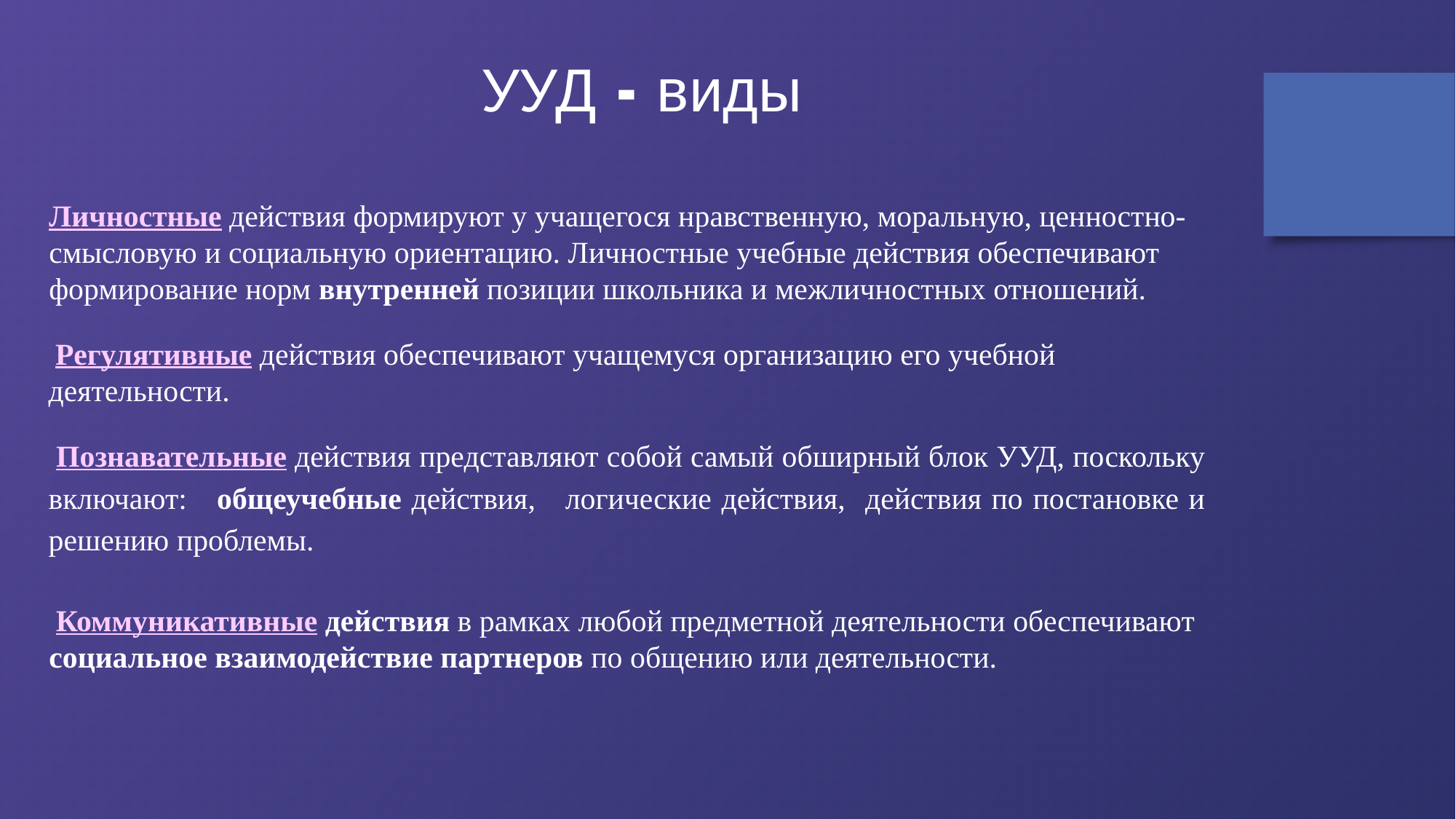

УУД - виды

Личностные действия формируют у учащегося нравственную, моральную, ценностно-смысловую и социальную ориентацию. Личностные учебные действия обеспечивают формирование норм внутренней позиции школьника и межличностных отношений.
 Регулятивные действия обеспечивают учащемуся организацию его учебной деятельности.
 Познавательные действия представляют собой самый обширный блок УУД, поскольку включают:   общеучебные действия,   логические действия,  действия по постановке и решению проблемы.
 Коммуникативные действия в рамках любой предметной деятельности обеспечивают социальное взаимодействие партнеров по общению или деятельности.